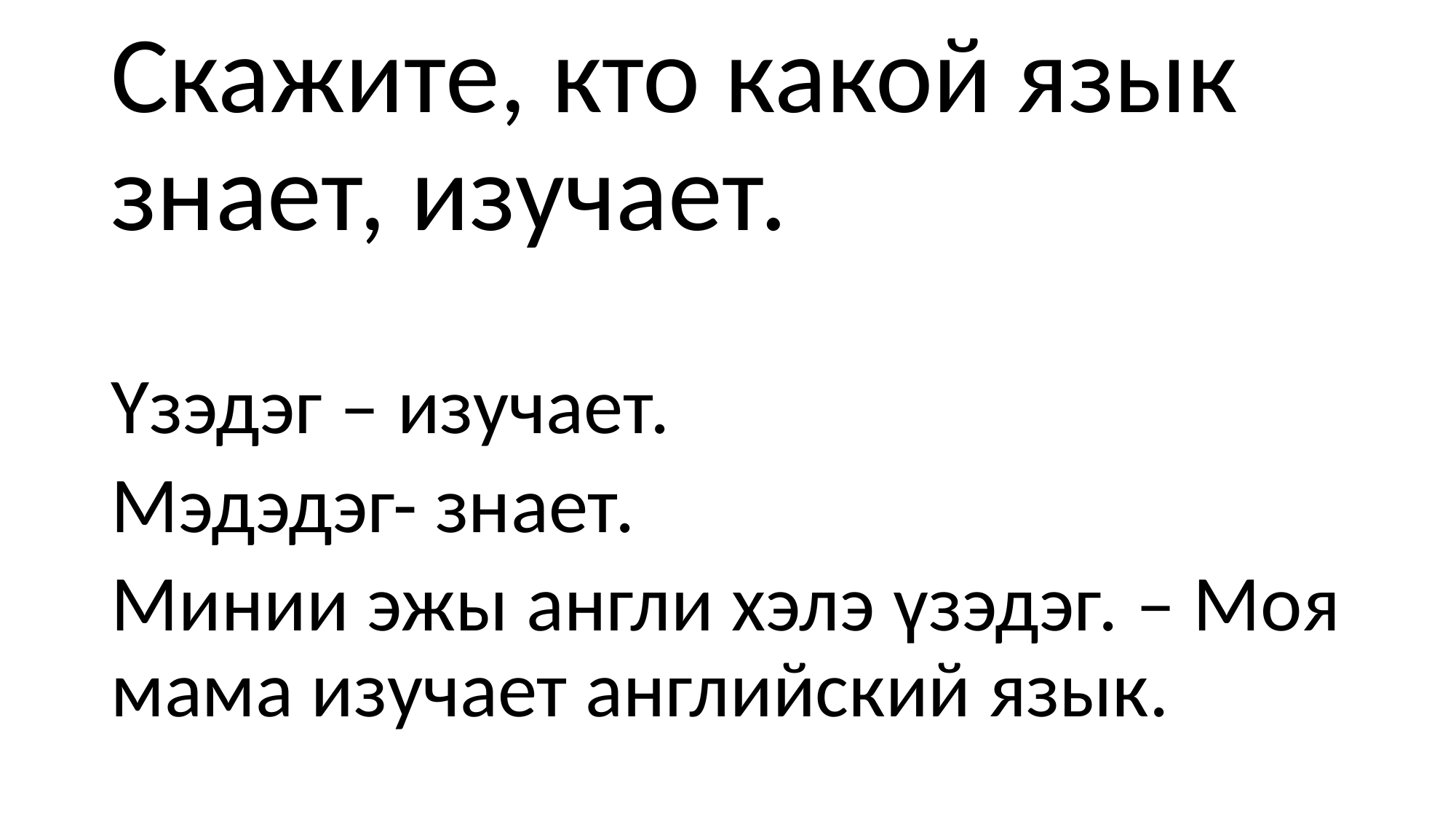

# Скажите, кто какой язык знает, изучает.
Үзэдэг – изучает.
Мэдэдэг- знает.
Минии эжы англи хэлэ үзэдэг. – Моя мама изучает английский язык.